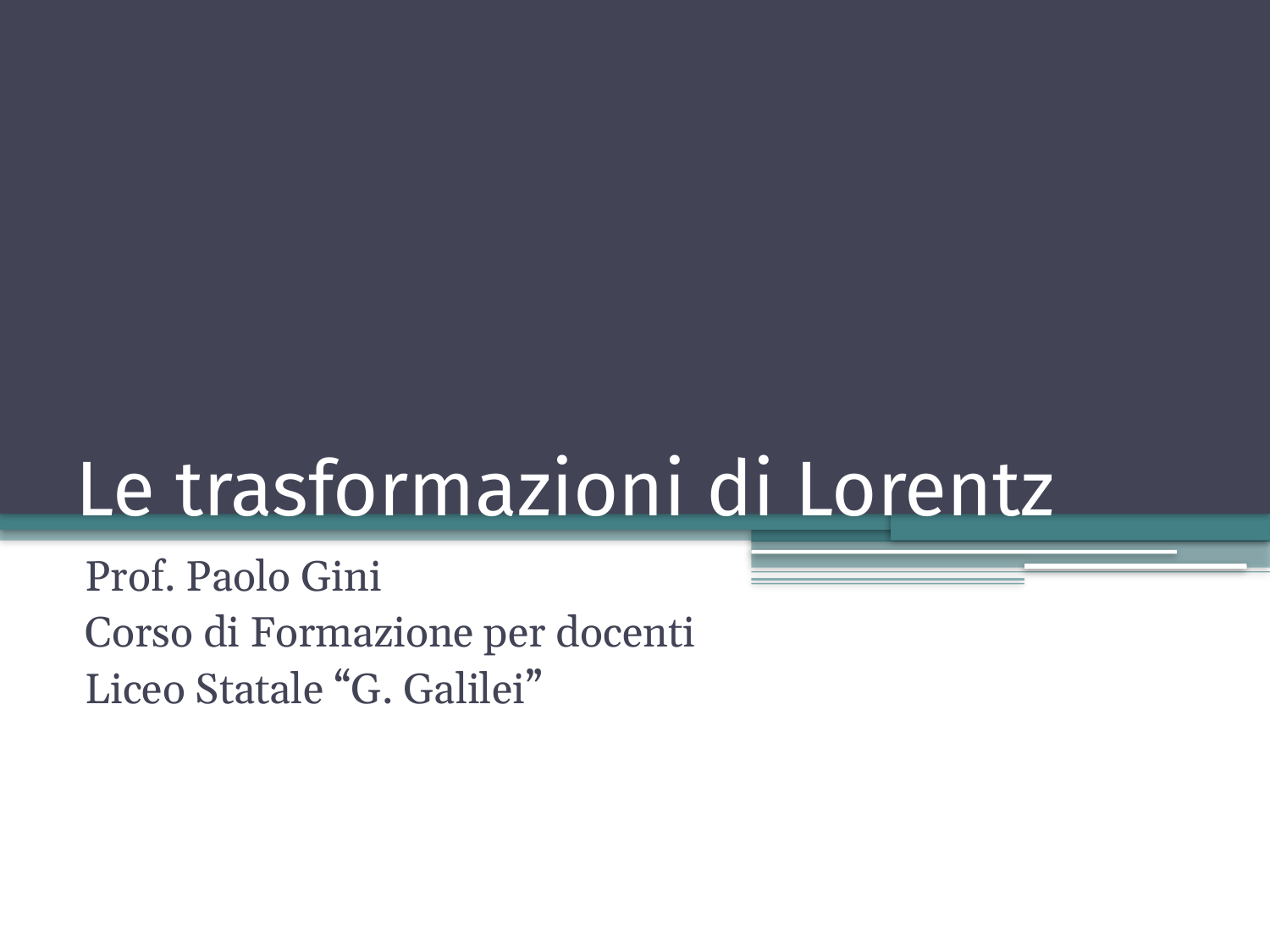

# Le trasformazioni di Lorentz
Prof. Paolo Gini
Corso di Formazione per docenti
Liceo Statale “G. Galilei”